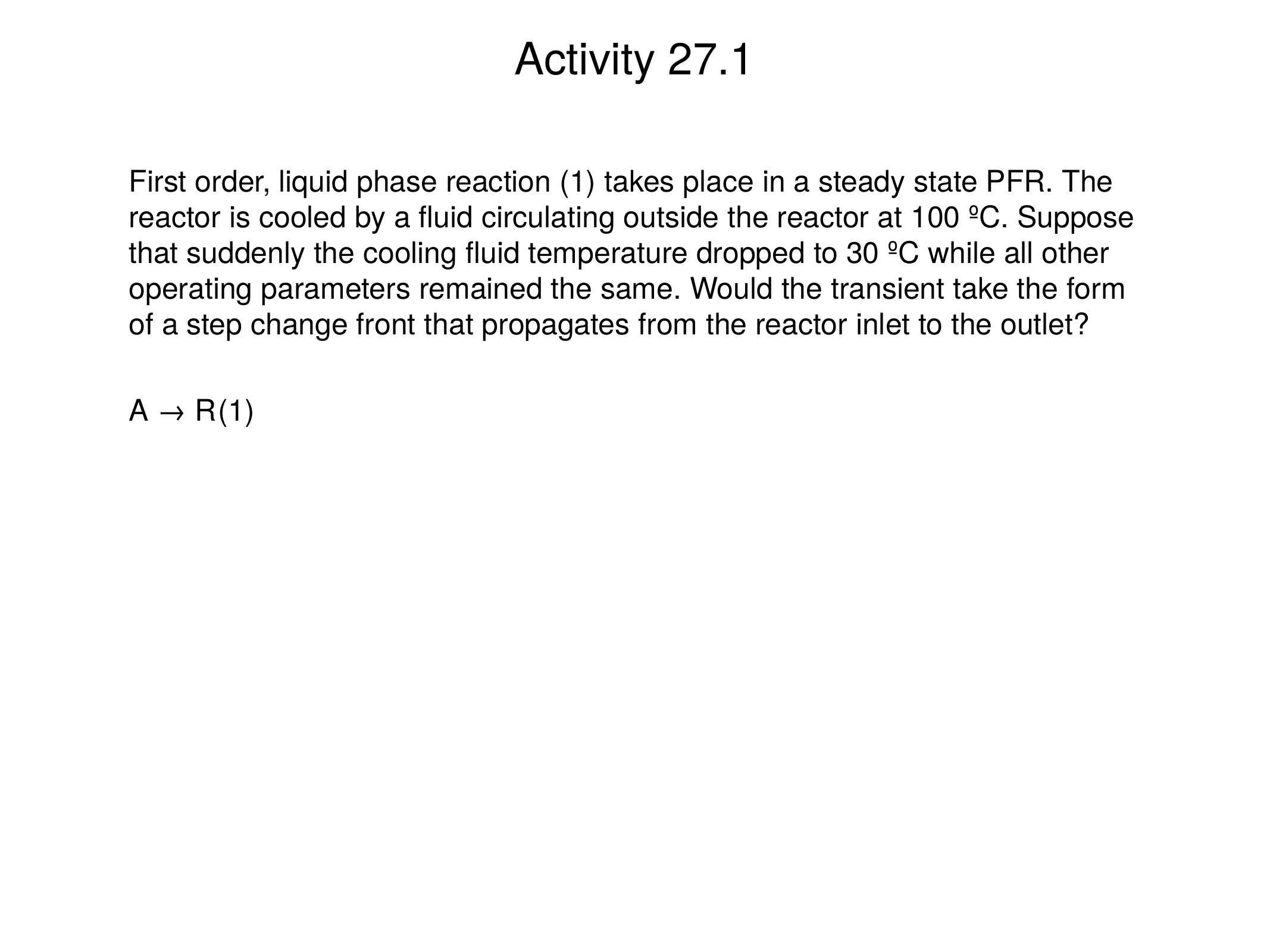

# Activity 27.1
First order, liquid phase reaction (1) takes place in a steady state PFR. The reactor is cooled by a fluid circulating outside the reactor at 100 ºC. Suppose that suddenly the cooling fluid temperature dropped to 30 ºC while all other operating parameters remained the same. Would the transient take the form of a step change front that propagates from the reactor inlet to the outlet?

A → R	(1)